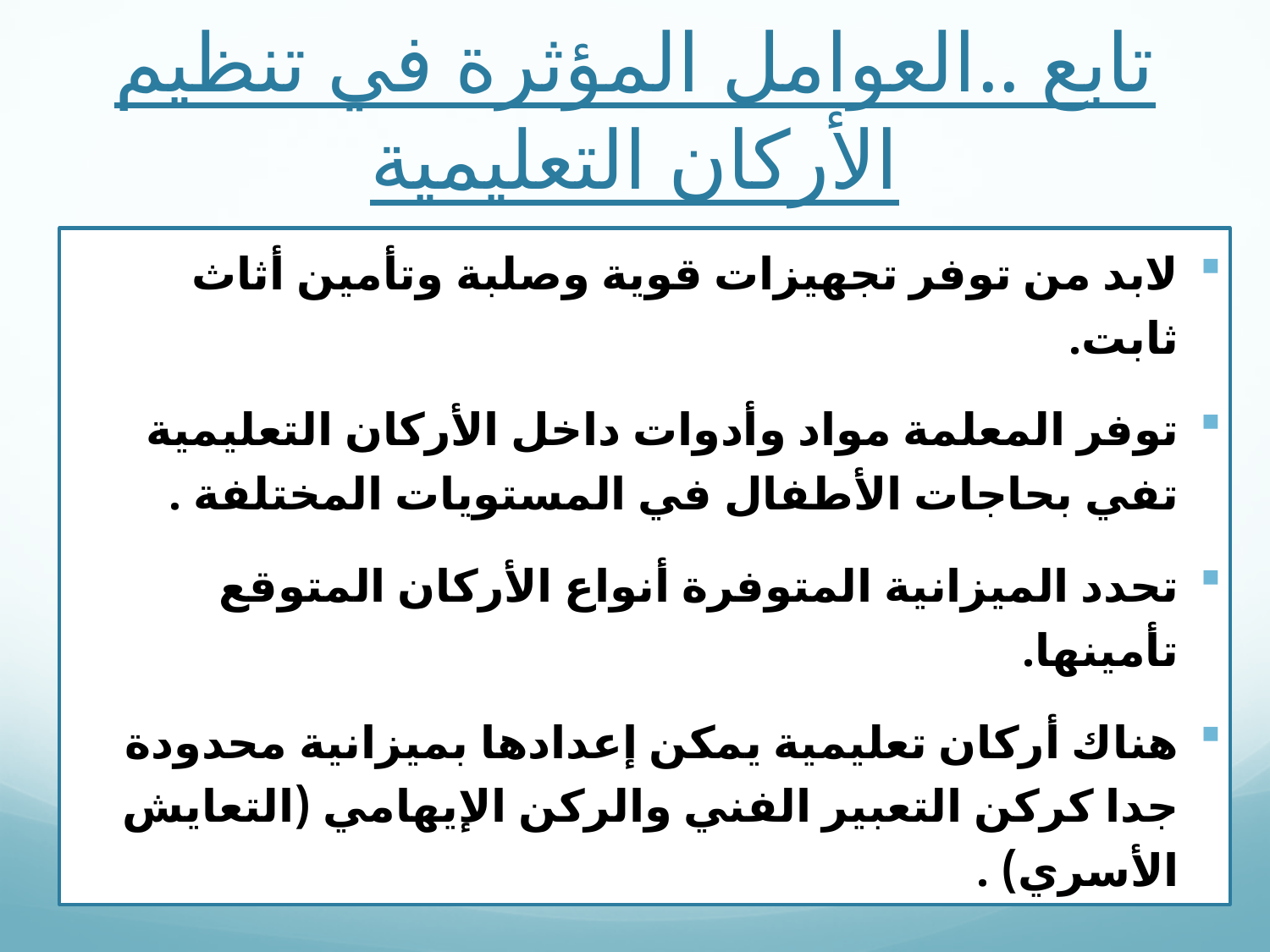

# تابع ..العوامل المؤثرة في تنظيم الأركان التعليمية
لابد من توفر تجهيزات قوية وصلبة وتأمين أثاث ثابت.
توفر المعلمة مواد وأدوات داخل الأركان التعليمية تفي بحاجات الأطفال في المستويات المختلفة .
تحدد الميزانية المتوفرة أنواع الأركان المتوقع تأمينها.
هناك أركان تعليمية يمكن إعدادها بميزانية محدودة جدا كركن التعبير الفني والركن الإيهامي (التعايش الأسري) .